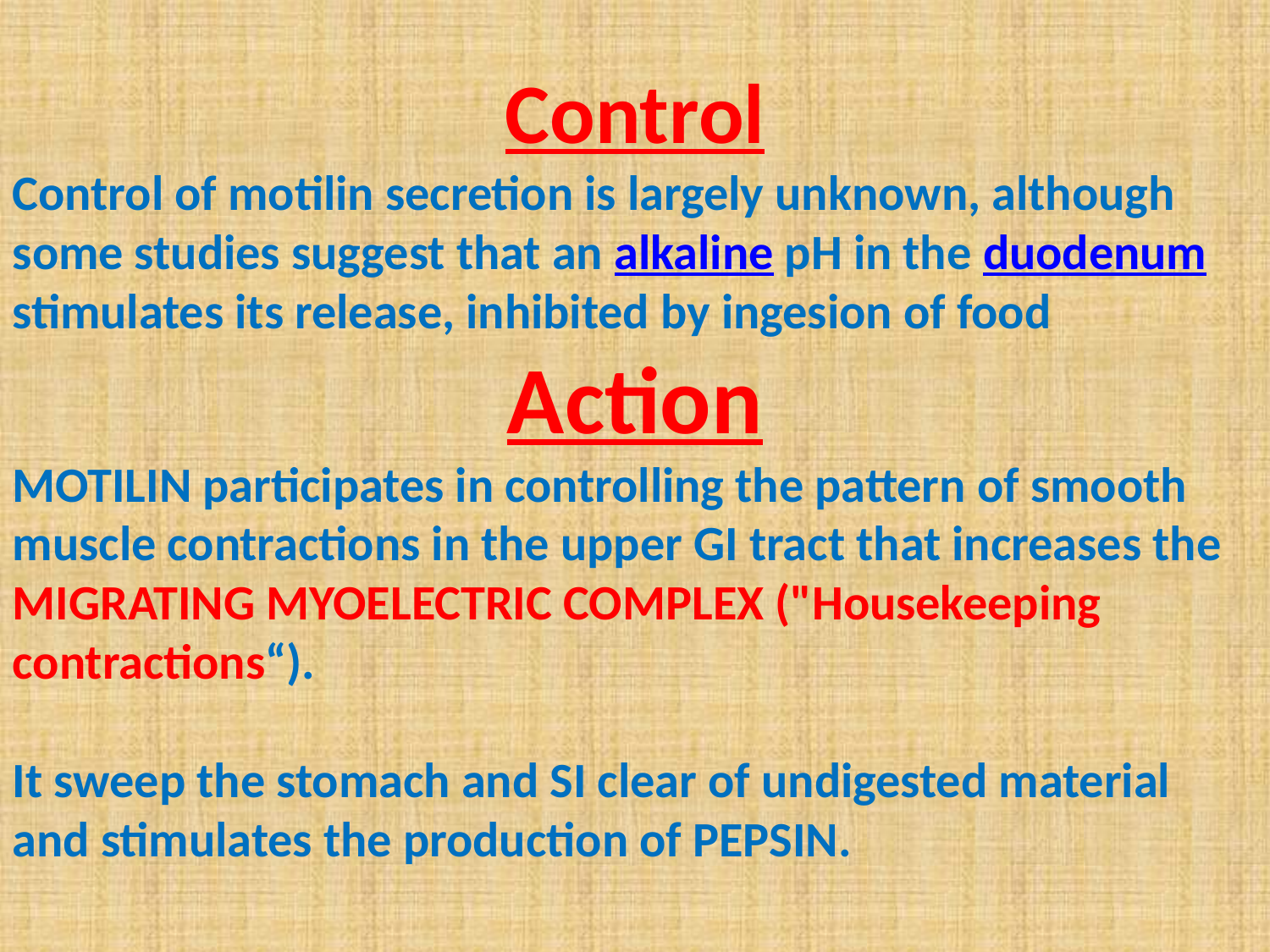

Control
Control of motilin secretion is largely unknown, although some studies suggest that an alkaline pH in the duodenum stimulates its release, inhibited by ingesion of food
Action
MOTILIN participates in controlling the pattern of smooth muscle contractions in the upper GI tract that increases the MIGRATING MYOELECTRIC COMPLEX ("Housekeeping contractions“).

It sweep the stomach and SI clear of undigested material  and stimulates the production of PEPSIN.